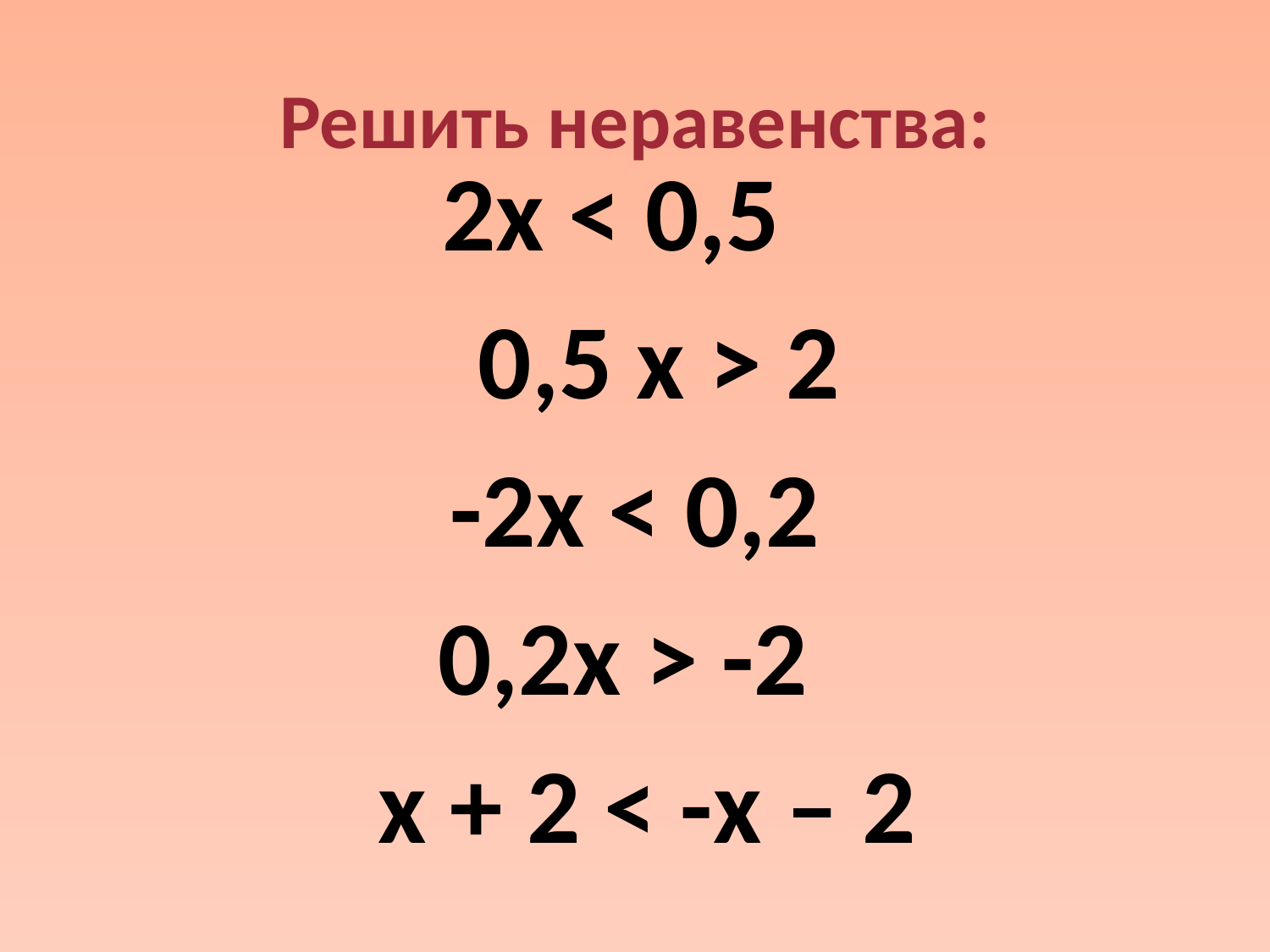

# Решить неравенства:
2х < 0,5
  0,5 x > 2
-2x < 0,2
0,2х > -2
 x + 2 < -x – 2